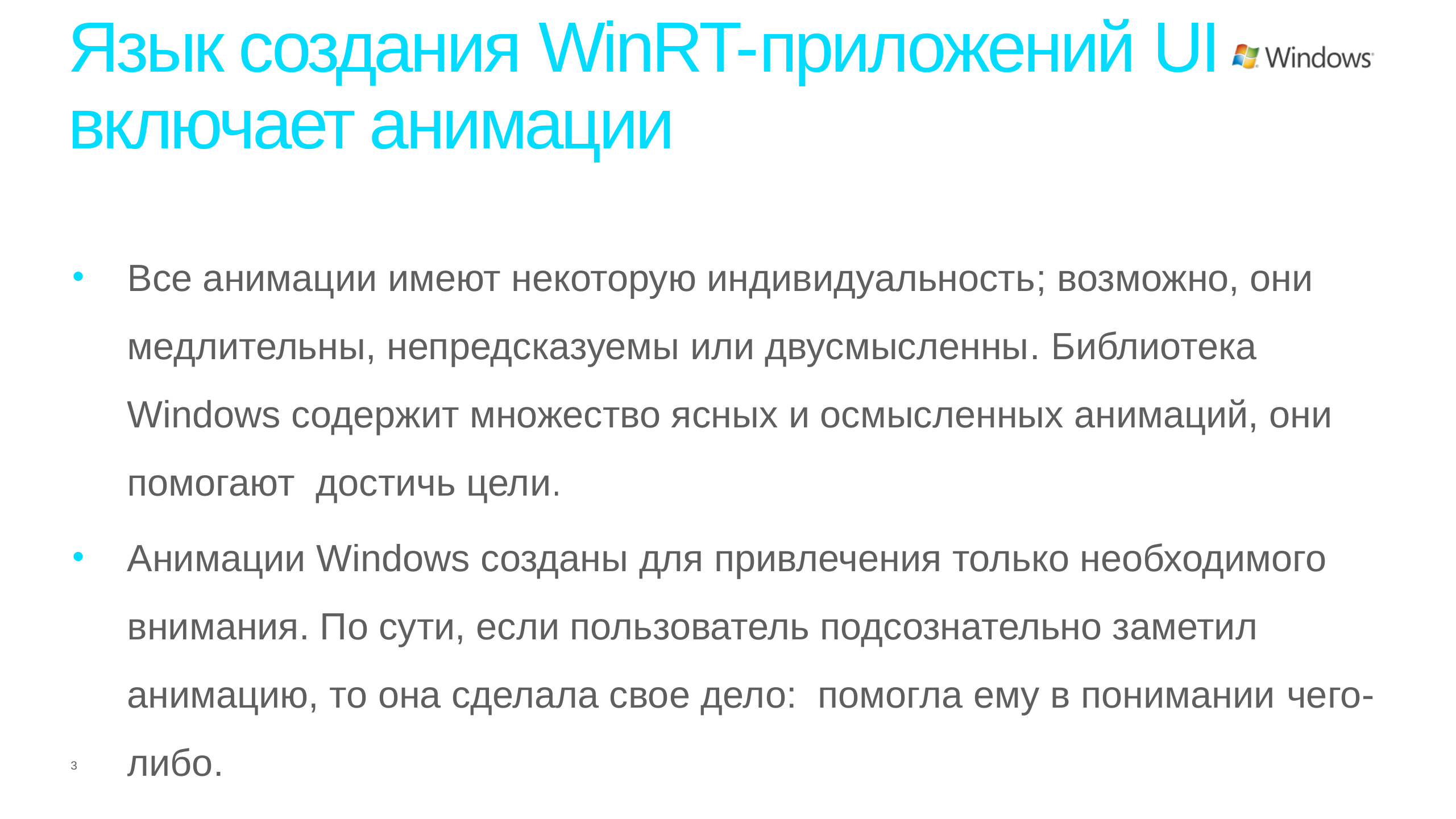

# Язык создания WinRT-приложений UI включает анимации
Все анимации имеют некоторую индивидуальность; возможно, они медлительны, непредсказуемы или двусмысленны. Библиотека Windows содержит множество ясных и осмысленных анимаций, они помогают  достичь цели.
Анимации Windows созданы для привлечения только необходимого  внимания. По сути, если пользователь подсознательно заметил анимацию, то она сделала свое дело:  помогла ему в понимании чего-либо.